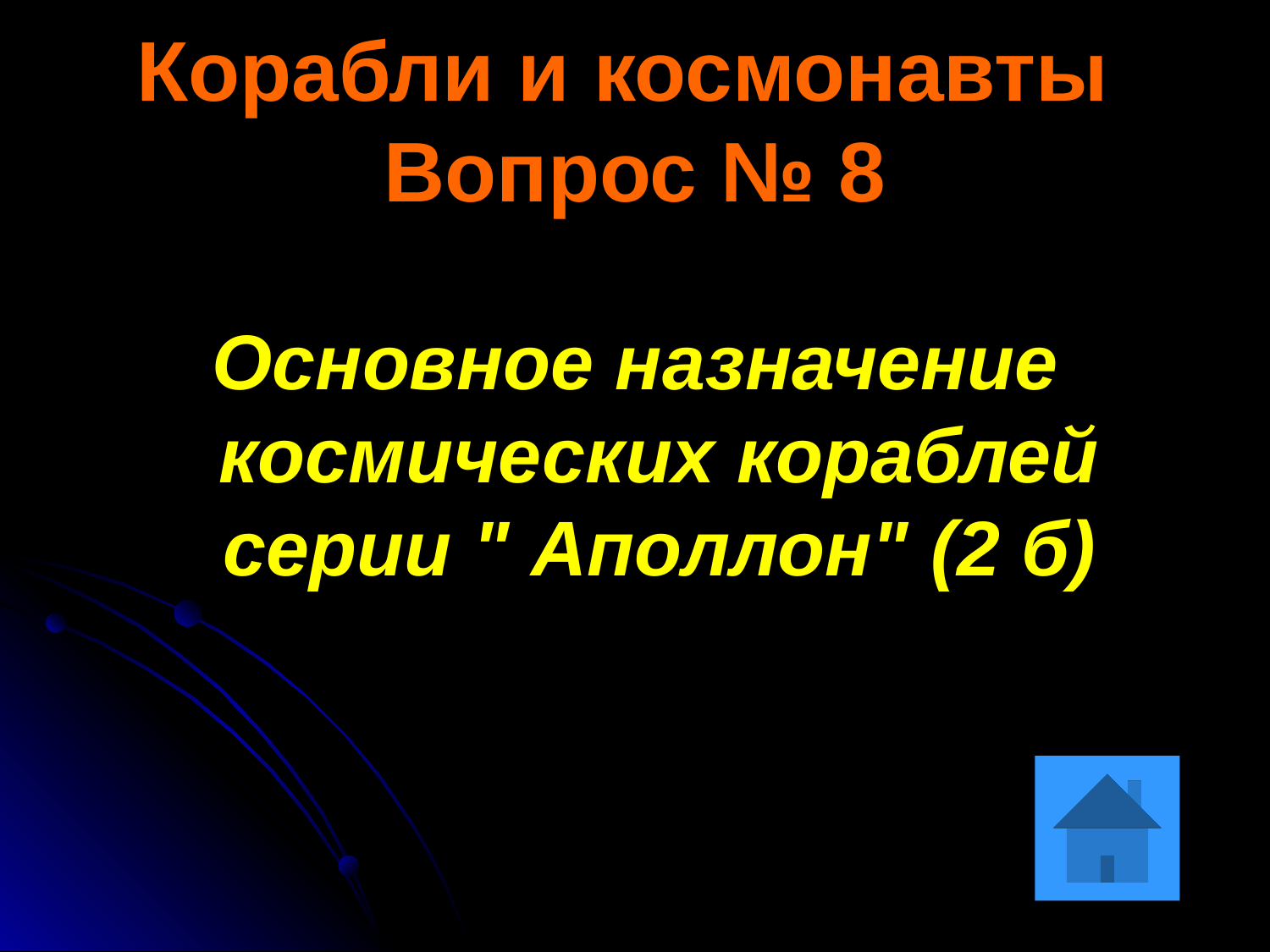

# Корабли и космонавты Вопрос № 8
Основное назначение космических кораблей серии " Аполлон" (2 б)